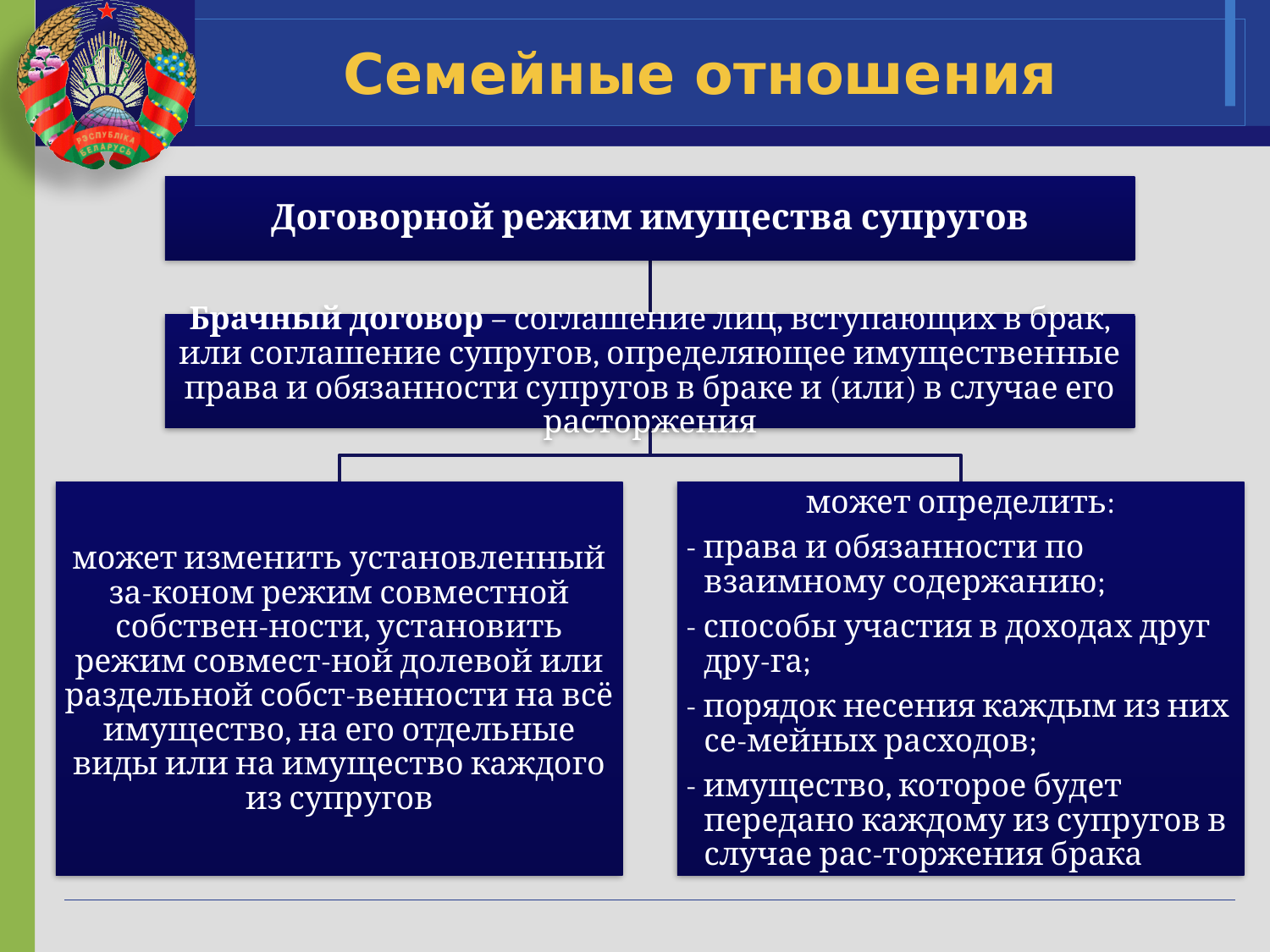

# Семейные отношения
Договорной режим имущества супругов
Брачный договор – соглашение лиц, вступающих в брак, или соглашение супругов, определяющее имущественные права и обязанности супругов в браке и (или) в случае его расторжения
может изменить установленный за-коном режим совместной собствен-ности, установить режим совмест-ной долевой или раздельной собст-венности на всё имущество, на его отдельные виды или на имущество каждого из супругов
может определить:
 - права и обязанности по взаимному содержанию;
 - способы участия в доходах друг дру-га;
 - порядок несения каждым из них се-мейных расходов;
 - имущество, которое будет передано каждому из супругов в случае рас-торжения брака